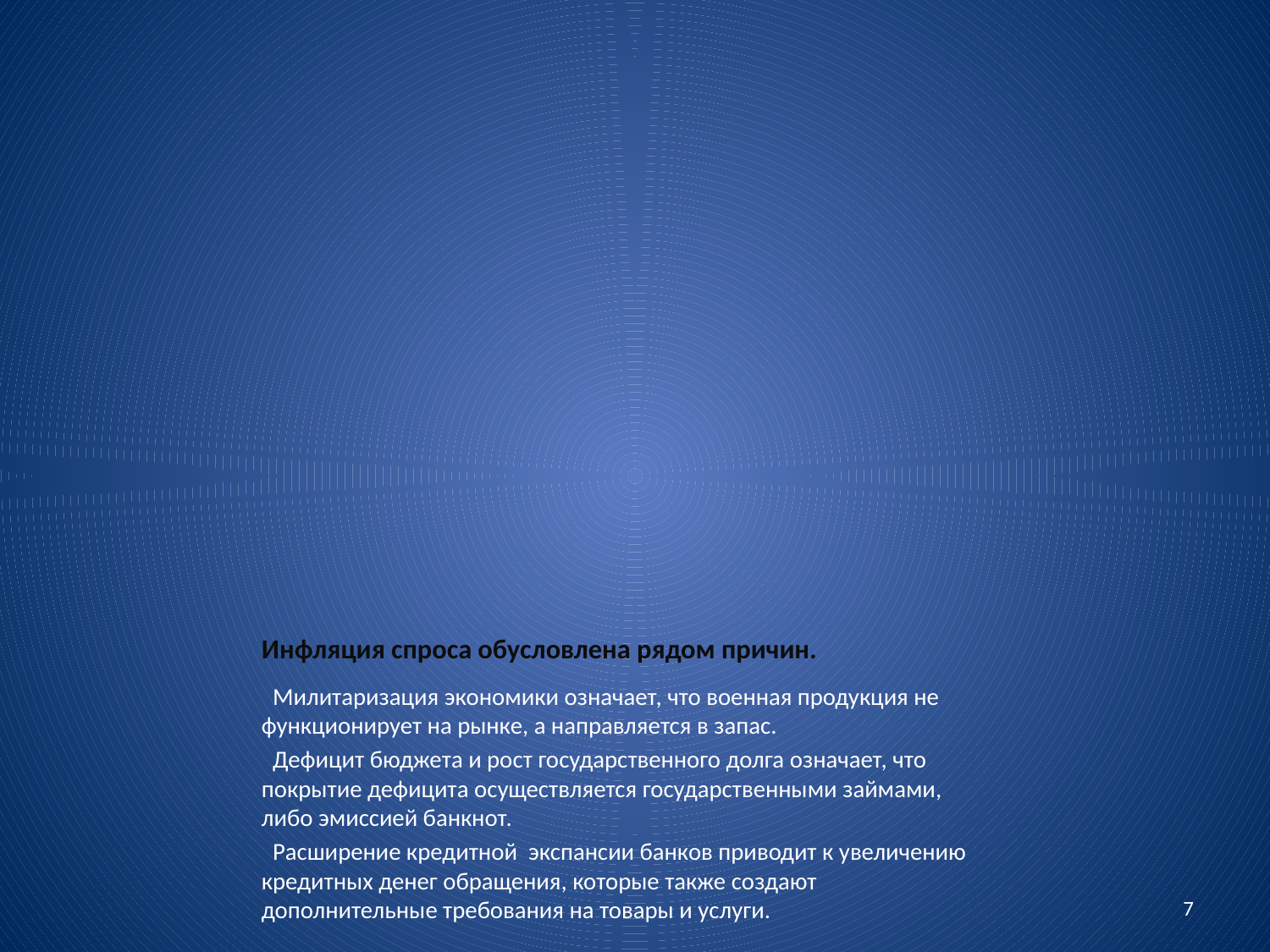

Причины инфляции спроса

Кредитная экспансия банков

Дефицит бюджета и рост государственного долга

Милитаризация экономики и рост военных расходов

# Инфляция спроса обусловлена рядом причин.
  Милитаризация экономики означает, что военная продукция не функционирует на рынке, а направляется в запас.
  Дефицит бюджета и рост государственного долга означает, что покрытие дефицита осуществляется государственными займами, либо эмиссией банкнот.
  Расширение кредитной  экспансии банков приводит к увеличению кредитных денег обращения, которые также создают дополнительные требования на товары и услуги.

7